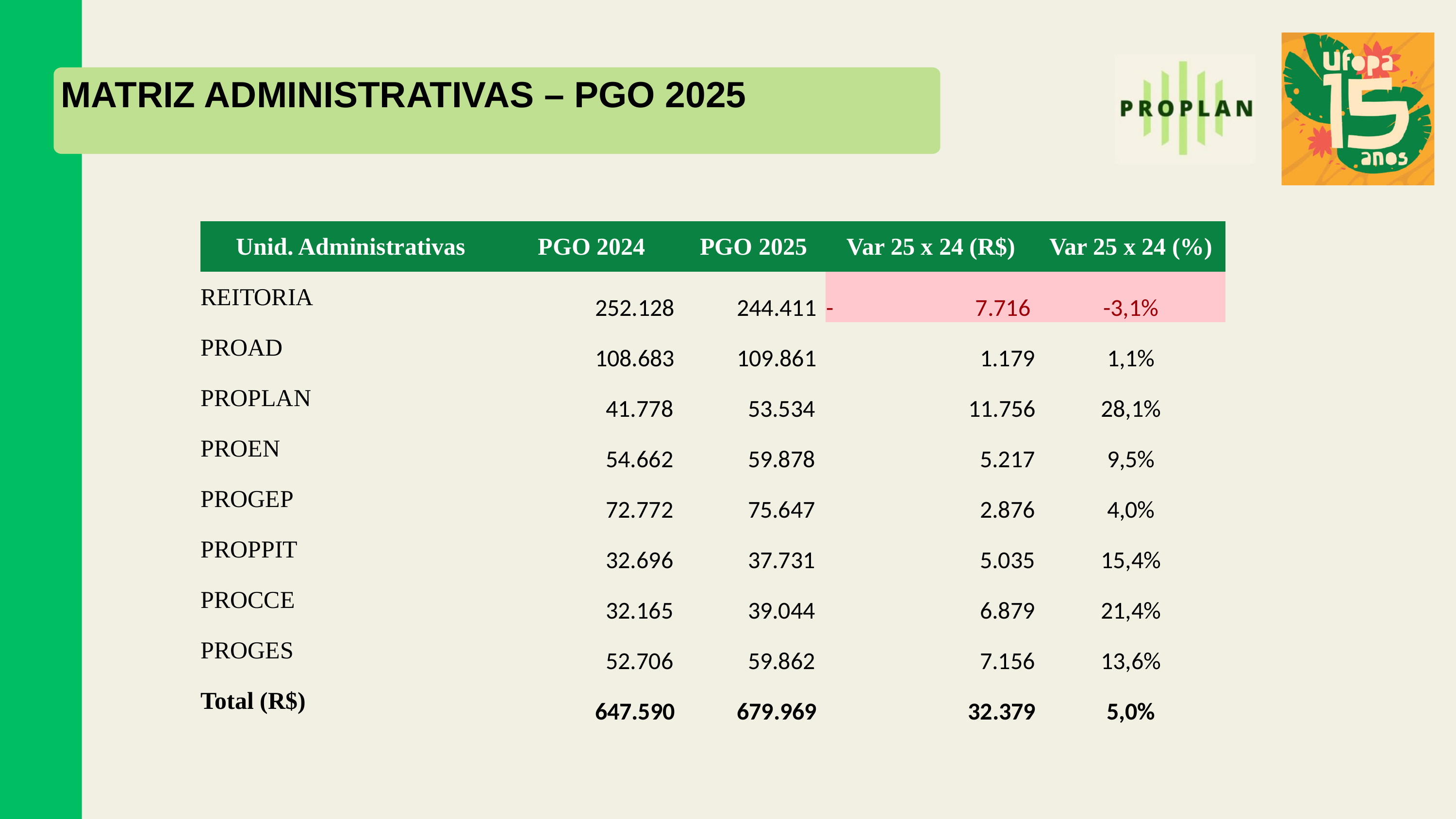

MATRIZ ADMINISTRATIVAS – PGO 2025

| Unid. Administrativas | PGO 2024 | PGO 2025 | Var 25 x 24 (R$) | Var 25 x 24 (%) |
| --- | --- | --- | --- | --- |
| REITORIA | 252.128 | 244.411 | - 7.716 | -3,1% |
| PROAD | 108.683 | 109.861 | 1.179 | 1,1% |
| PROPLAN | 41.778 | 53.534 | 11.756 | 28,1% |
| PROEN | 54.662 | 59.878 | 5.217 | 9,5% |
| PROGEP | 72.772 | 75.647 | 2.876 | 4,0% |
| PROPPIT | 32.696 | 37.731 | 5.035 | 15,4% |
| PROCCE | 32.165 | 39.044 | 6.879 | 21,4% |
| PROGES | 52.706 | 59.862 | 7.156 | 13,6% |
| Total (R$) | 647.590 | 679.969 | 32.379 | 5,0% |